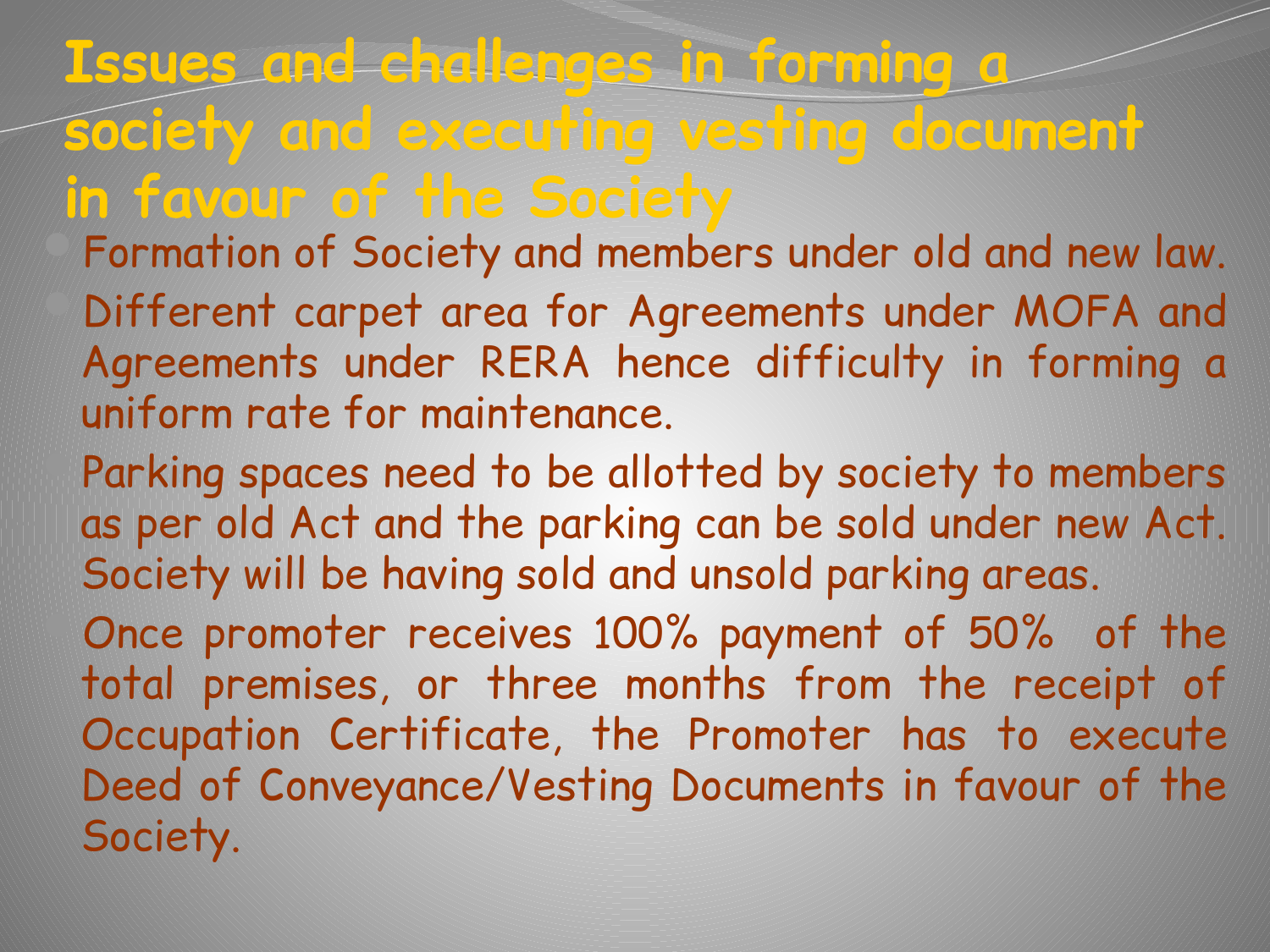

# Issues and challenges in forming a society and executing vesting document in favour of the Society
Formation of Society and members under old and new law.
Different carpet area for Agreements under MOFA and Agreements under RERA hence difficulty in forming a uniform rate for maintenance.
Parking spaces need to be allotted by society to members as per old Act and the parking can be sold under new Act. Society will be having sold and unsold parking areas.
Once promoter receives 100% payment of 50%  of the total premises, or three months from the receipt of Occupation Certificate, the Promoter has to execute Deed of Conveyance/Vesting Documents in favour of the Society.